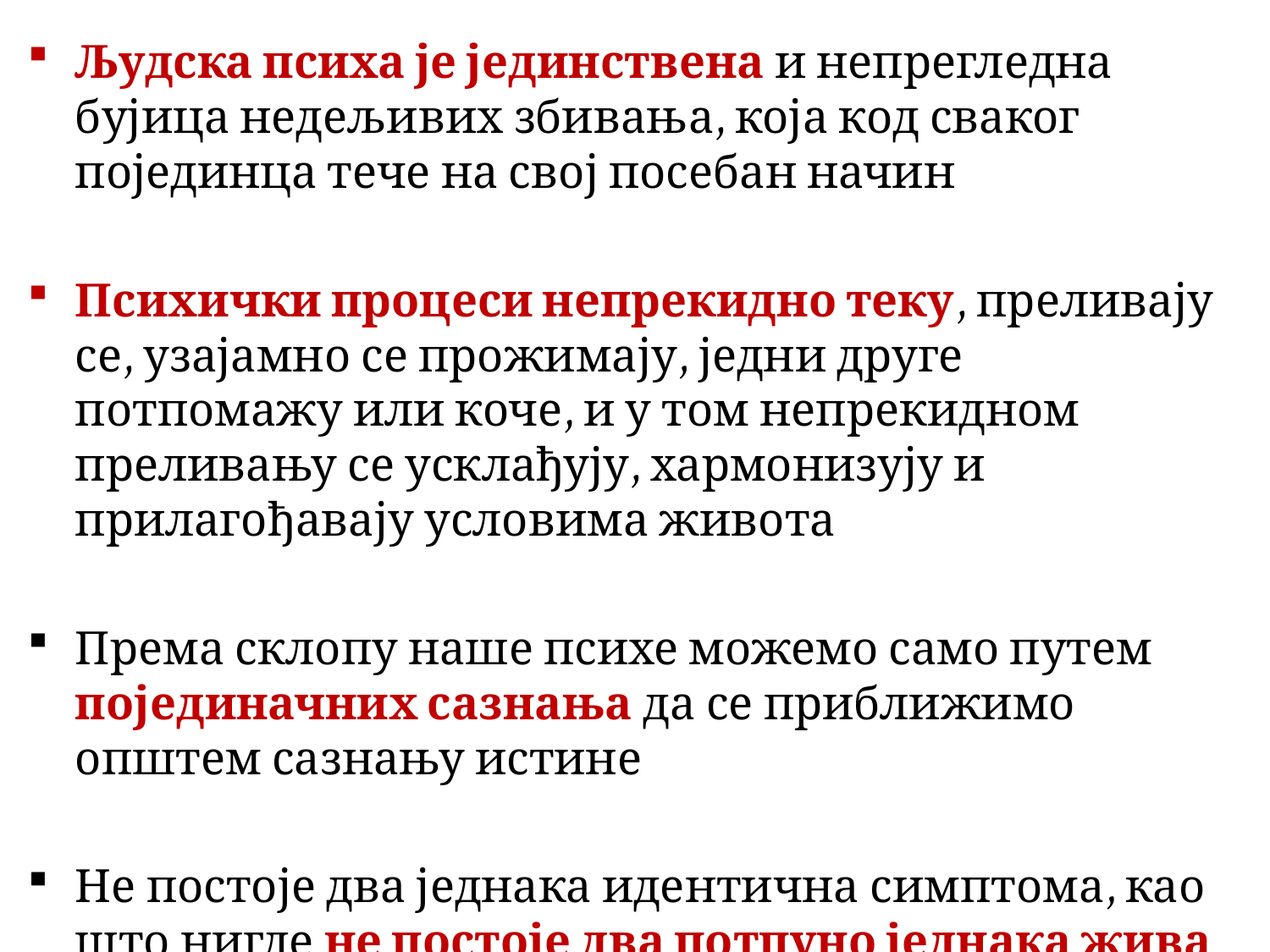

Људска психа је јединствена и непрегледна бујица недељивих збивања, која код сваког појединца тече на свој посебан начин

Психички процеси непрекидно теку, преливају се, узајамно се прожимају, једни друге потпомажу или коче, и у том непрекидном преливању се усклађују, хармонизују и прилагођавају условима живота

Према склопу наше психе можемо само путем појединачних сазнања да се приближимо општем сазнању истине

Не постоје два једнака идентична симптома, као што нигде не постоје два потпуно једнака жива бића